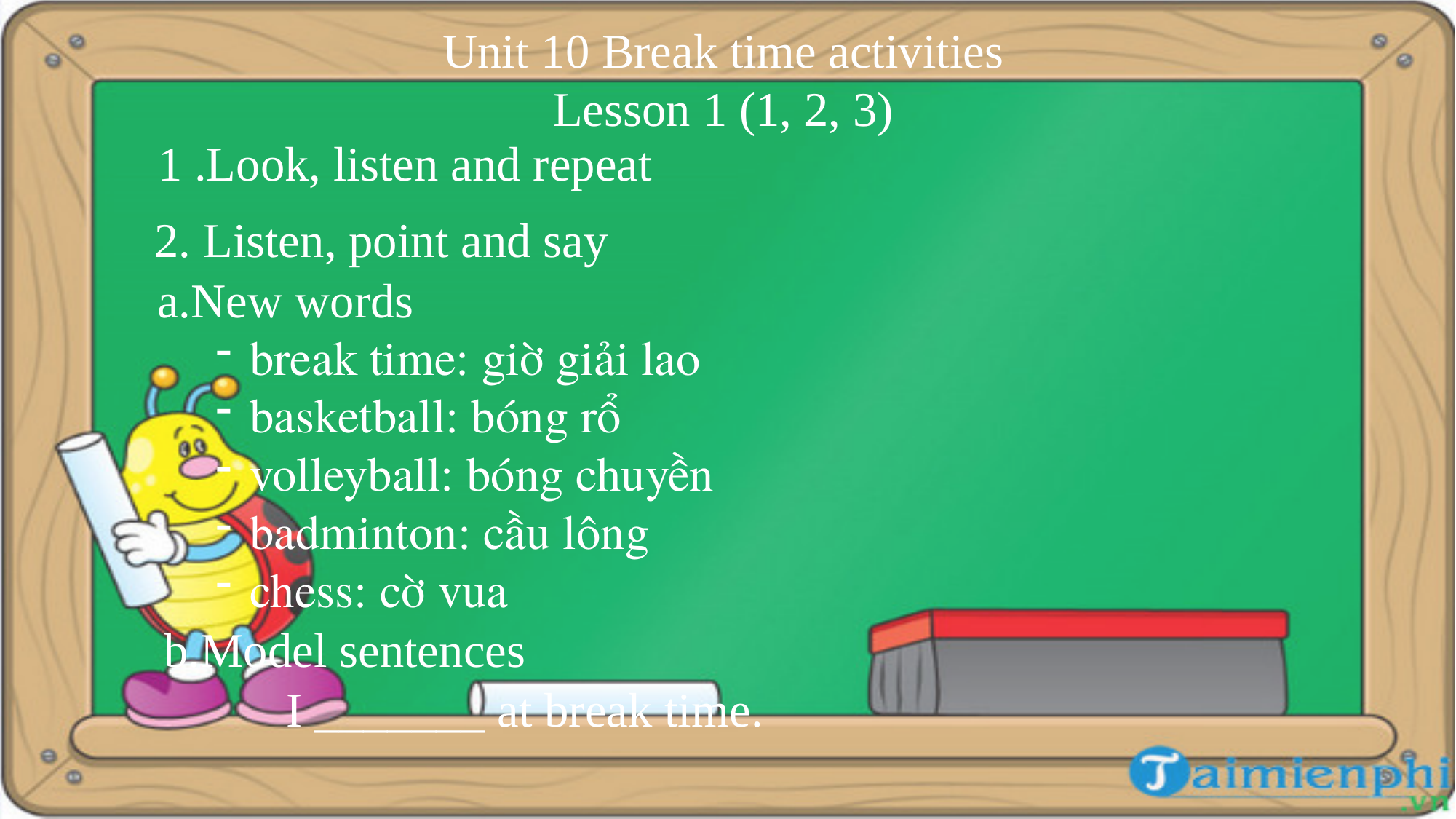

Unit 10 Break time activities
Lesson 1 (1, 2, 3)
1 .Look, listen and repeat
2. Listen, point and say
a.New words
break time: giờ giải lao
basketball: bóng rổ
volleyball: bóng chuyền
badminton: cầu lông
chess: cờ vua
b.Model sentences
I _______ at break time.